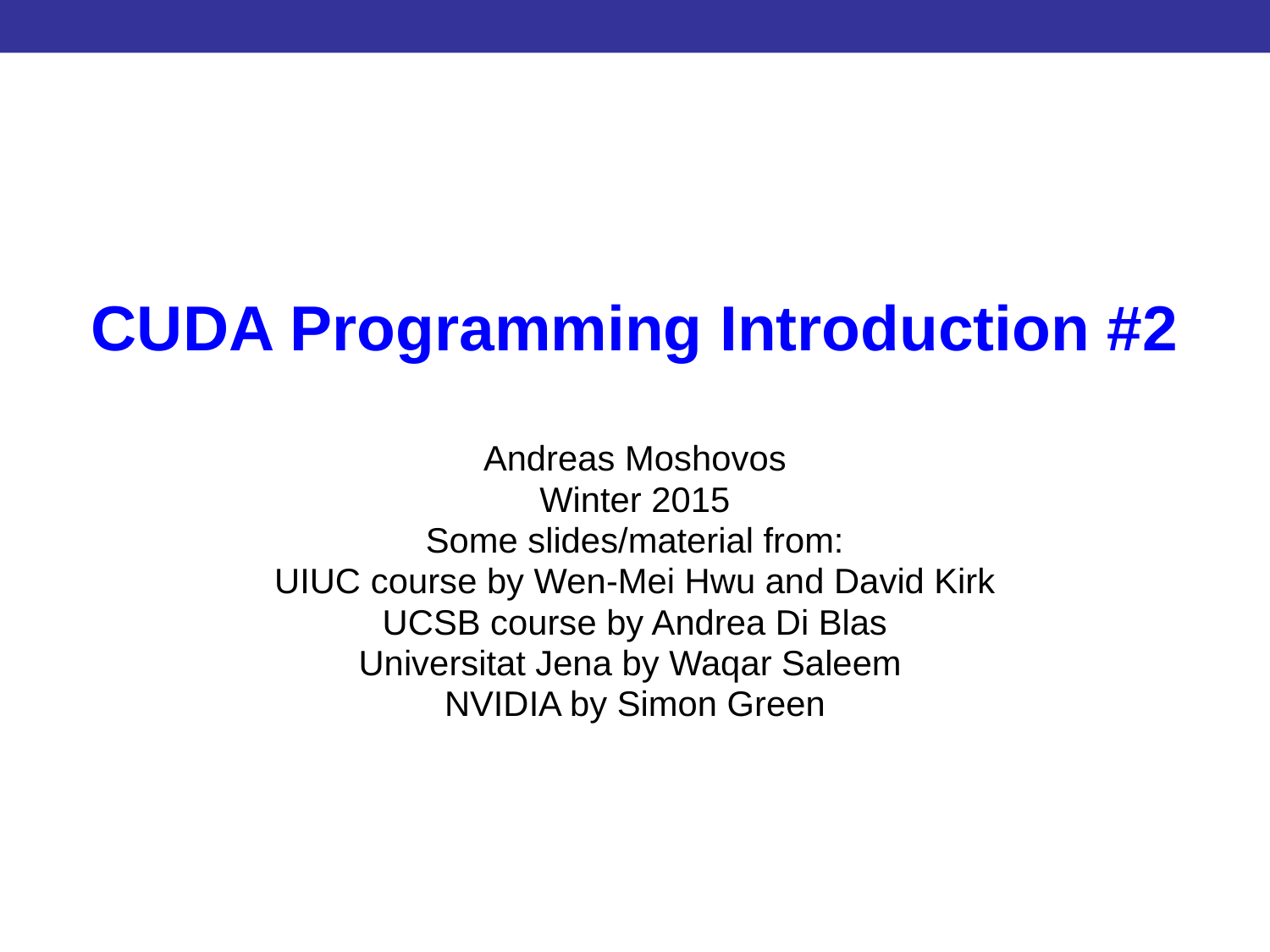

# Introduction to CUDA Programming
CUDA Programming Introduction #2

Andreas Moshovos
Winter 2015
Some slides/material from:
UIUC course by Wen-Mei Hwu and David Kirk
UCSB course by Andrea Di Blas
Universitat Jena by Waqar Saleem
NVIDIA by Simon Green